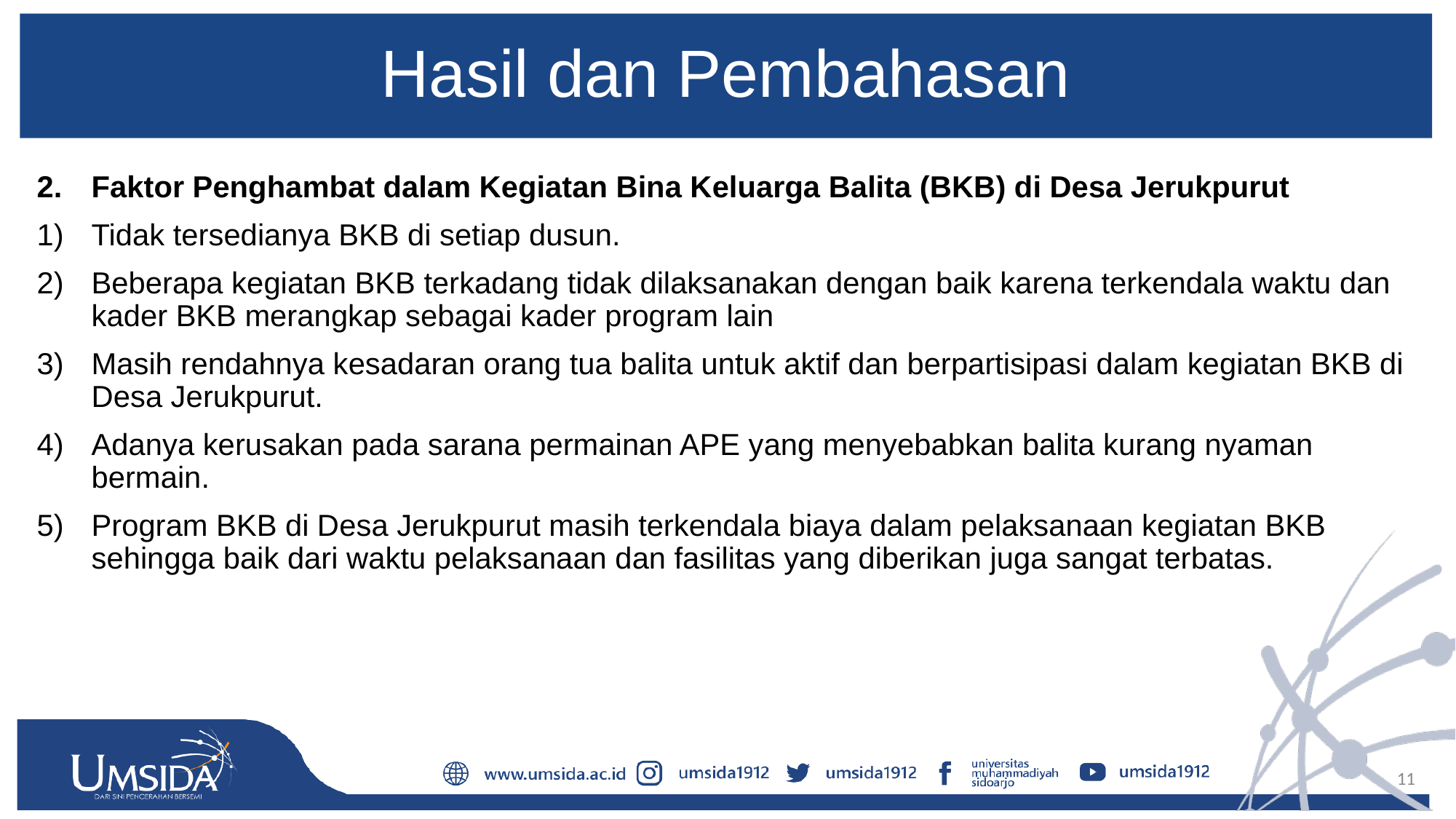

# Hasil dan Pembahasan
Faktor Penghambat dalam Kegiatan Bina Keluarga Balita (BKB) di Desa Jerukpurut
Tidak tersedianya BKB di setiap dusun.
Beberapa kegiatan BKB terkadang tidak dilaksanakan dengan baik karena terkendala waktu dan kader BKB merangkap sebagai kader program lain
Masih rendahnya kesadaran orang tua balita untuk aktif dan berpartisipasi dalam kegiatan BKB di Desa Jerukpurut.
Adanya kerusakan pada sarana permainan APE yang menyebabkan balita kurang nyaman bermain.
Program BKB di Desa Jerukpurut masih terkendala biaya dalam pelaksanaan kegiatan BKB sehingga baik dari waktu pelaksanaan dan fasilitas yang diberikan juga sangat terbatas.